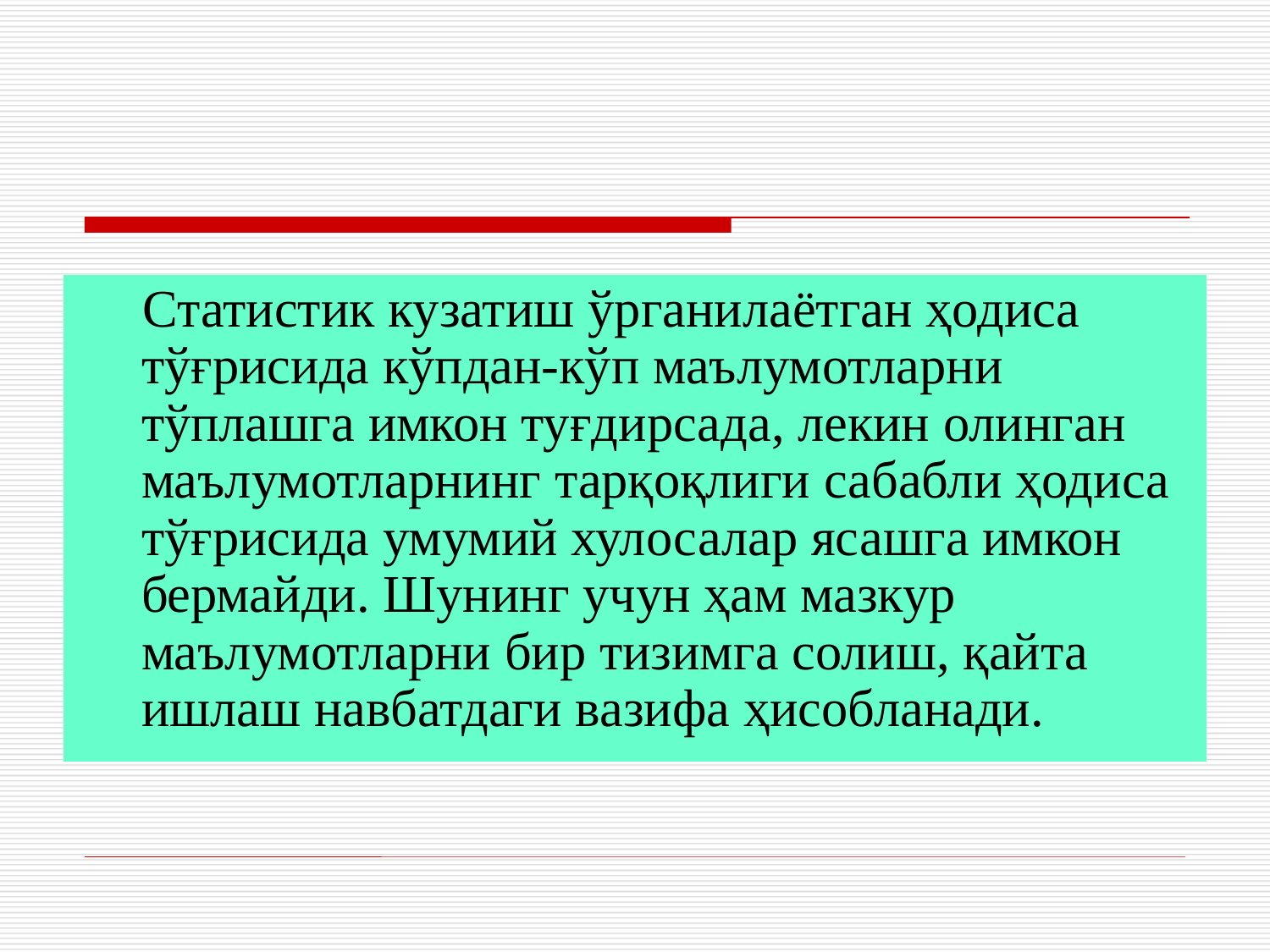

Статистик кузатиш ўрганилаётган ҳодиса тўғрисида кўпдан-кўп маълумотларни тўплашга имкон туғдирсада, лекин олинган маълумотларнинг тарқоқлиги сабабли ҳодиса тўғрисида умумий хулосалар ясашга имкон бермайди. Шунинг учун ҳам мазкур маълумотларни бир тизимга солиш, қайта ишлаш навбатдаги вазифа ҳисобланади.